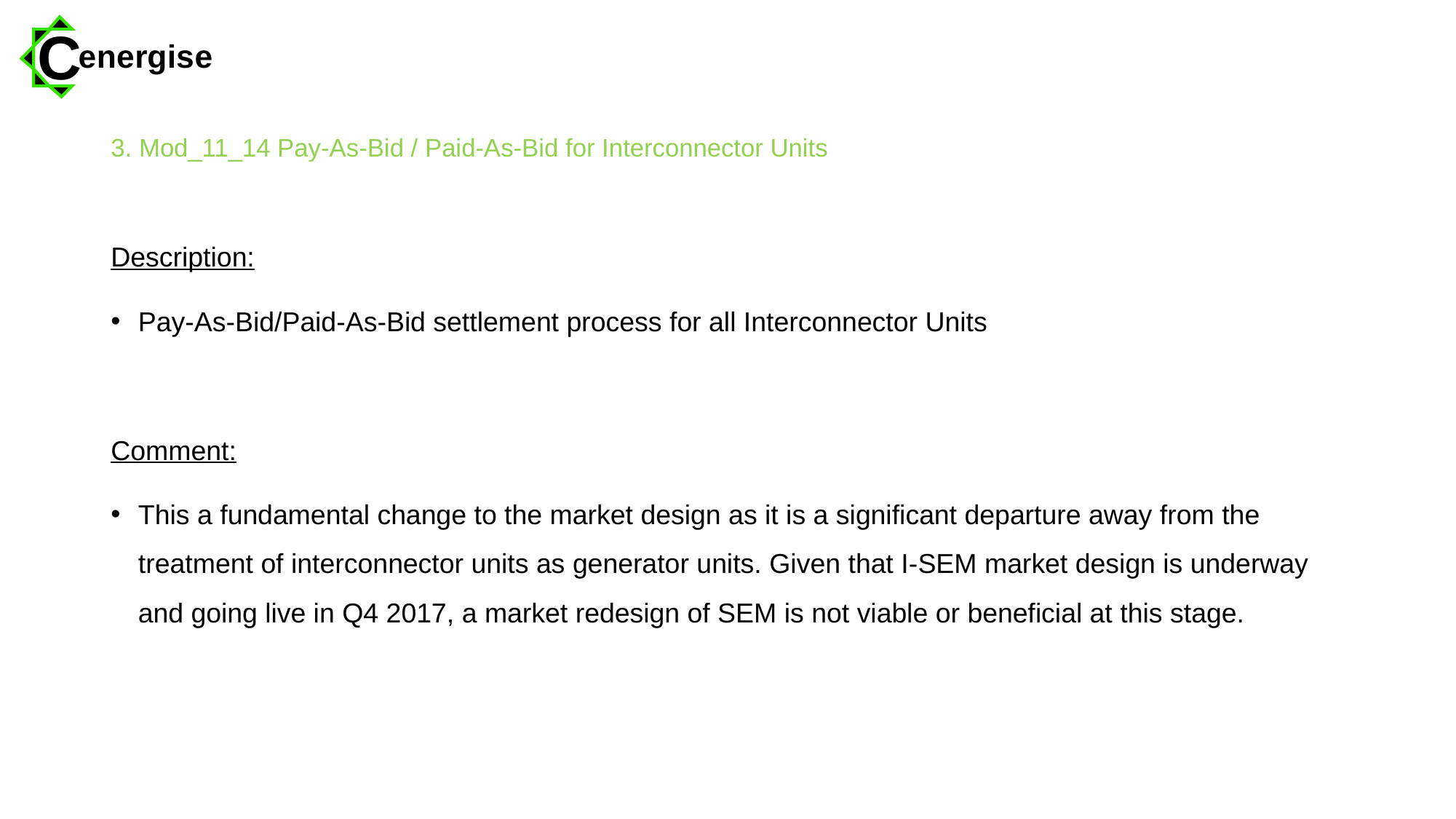

# 3. Mod_11_14 Pay-As-Bid / Paid-As-Bid for Interconnector Units
Description:
Pay-As-Bid/Paid-As-Bid settlement process for all Interconnector Units

Comment:
This a fundamental change to the market design as it is a significant departure away from the treatment of interconnector units as generator units. Given that I-SEM market design is underway and going live in Q4 2017, a market redesign of SEM is not viable or beneficial at this stage.